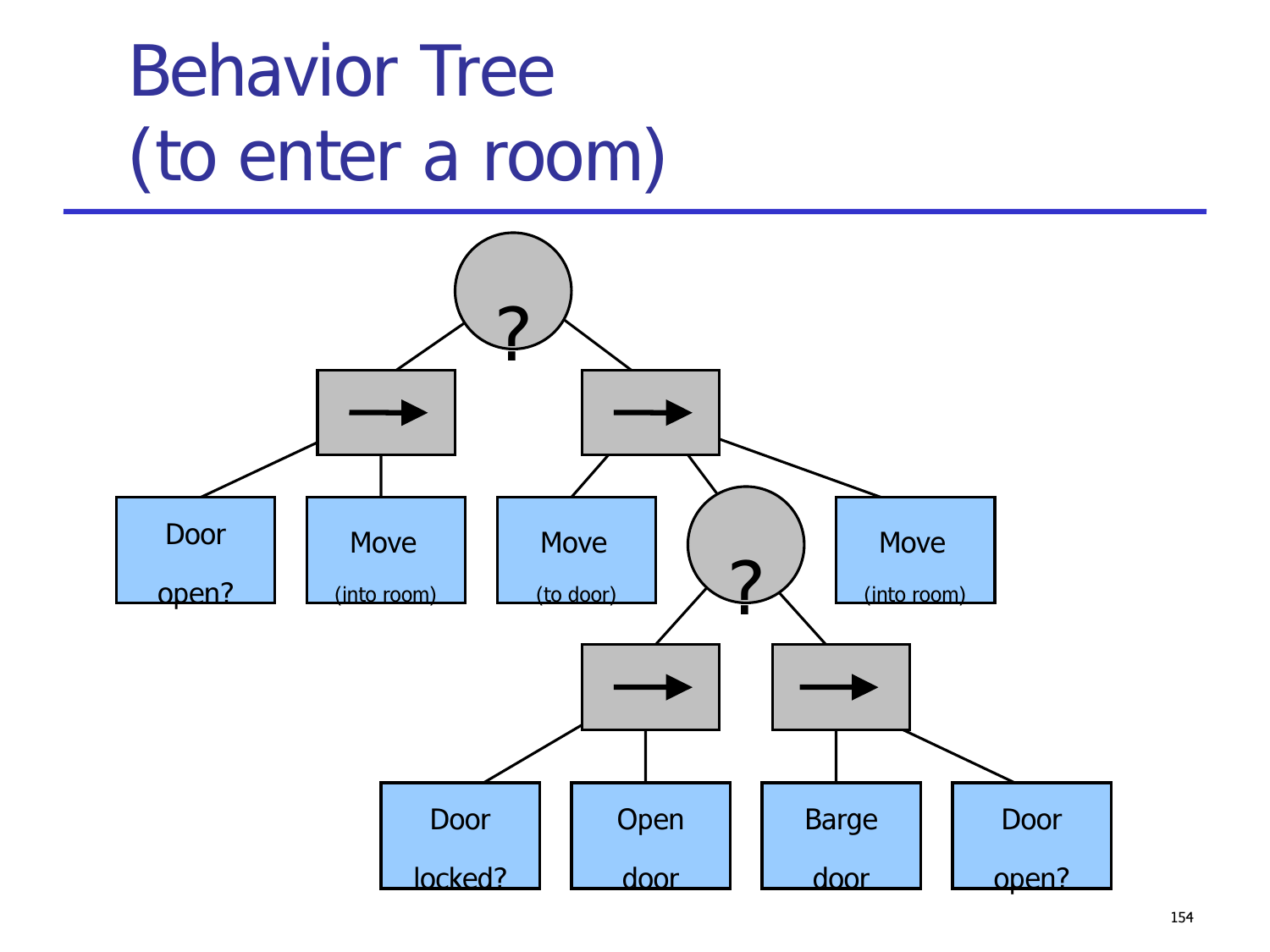

# Behavior Tree (to enter a room)

?

?

Door
open?

Move
(into room)

Move
(to door)

Move
(into room)

Door
locked?

Open
door

Barge
door

Door
open?
154